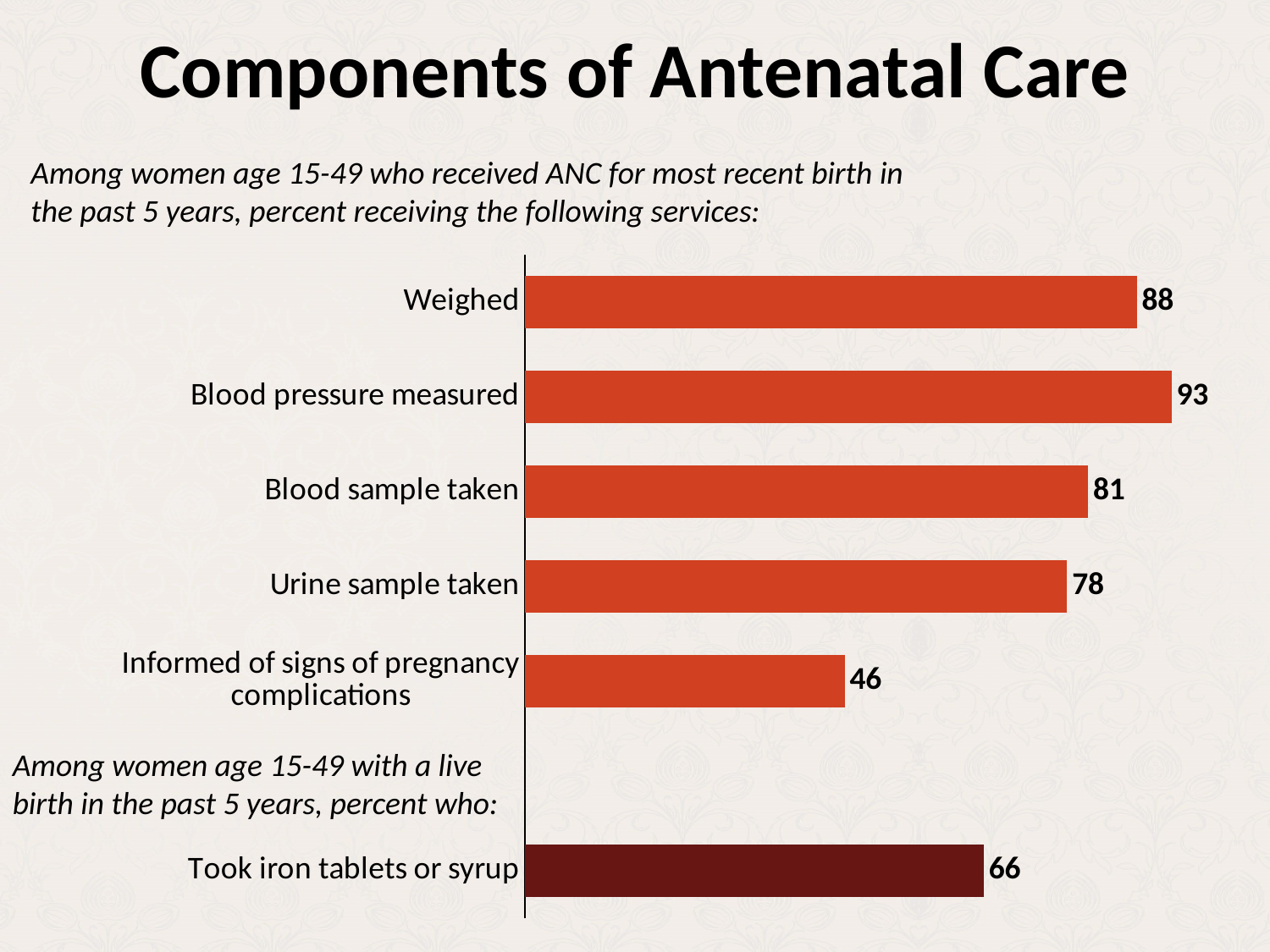

# Components of Antenatal Care
Among women age 15-49 who received ANC for most recent birth in the past 5 years, percent receiving the following services:

### Chart

| Category | Column1 |
|---|---|
| Took iron tablets or syrup | 66.0 |
|  | None |
| Informed of signs of pregnancy complications | 46.0 |
| Urine sample taken | 78.0 |
| Blood sample taken | 81.0 |
| Blood pressure measured | 93.0 |
| Weighed | 88.0 |
Among women age 15-49 with a live birth in the past 5 years, percent who: